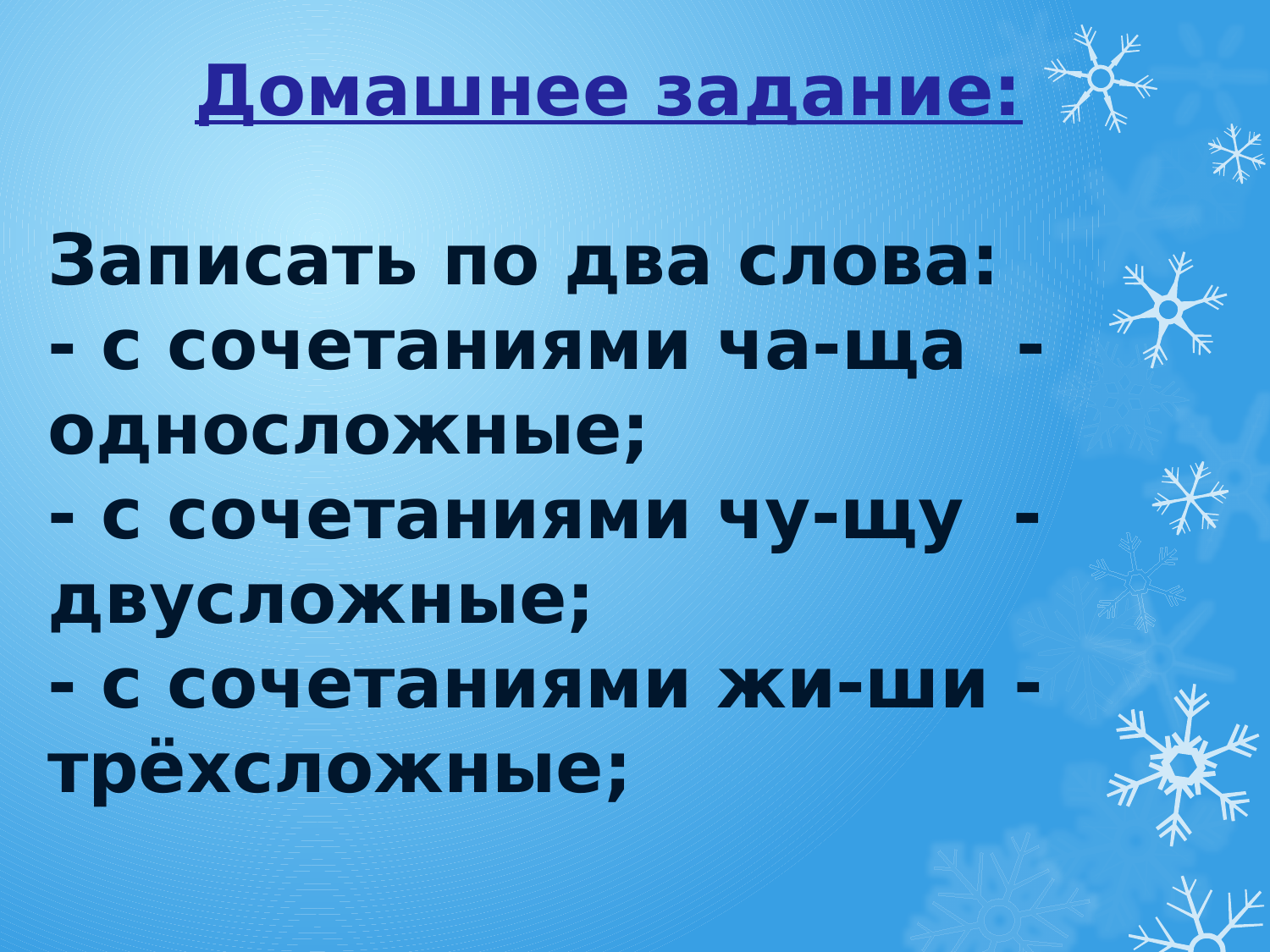

# Домашнее задание: Записать по два слова: - с сочетаниями ча-ща  - односложные; - с сочетаниями чу-щу  - двусложные; - с сочетаниями жи-ши - трёхсложные;